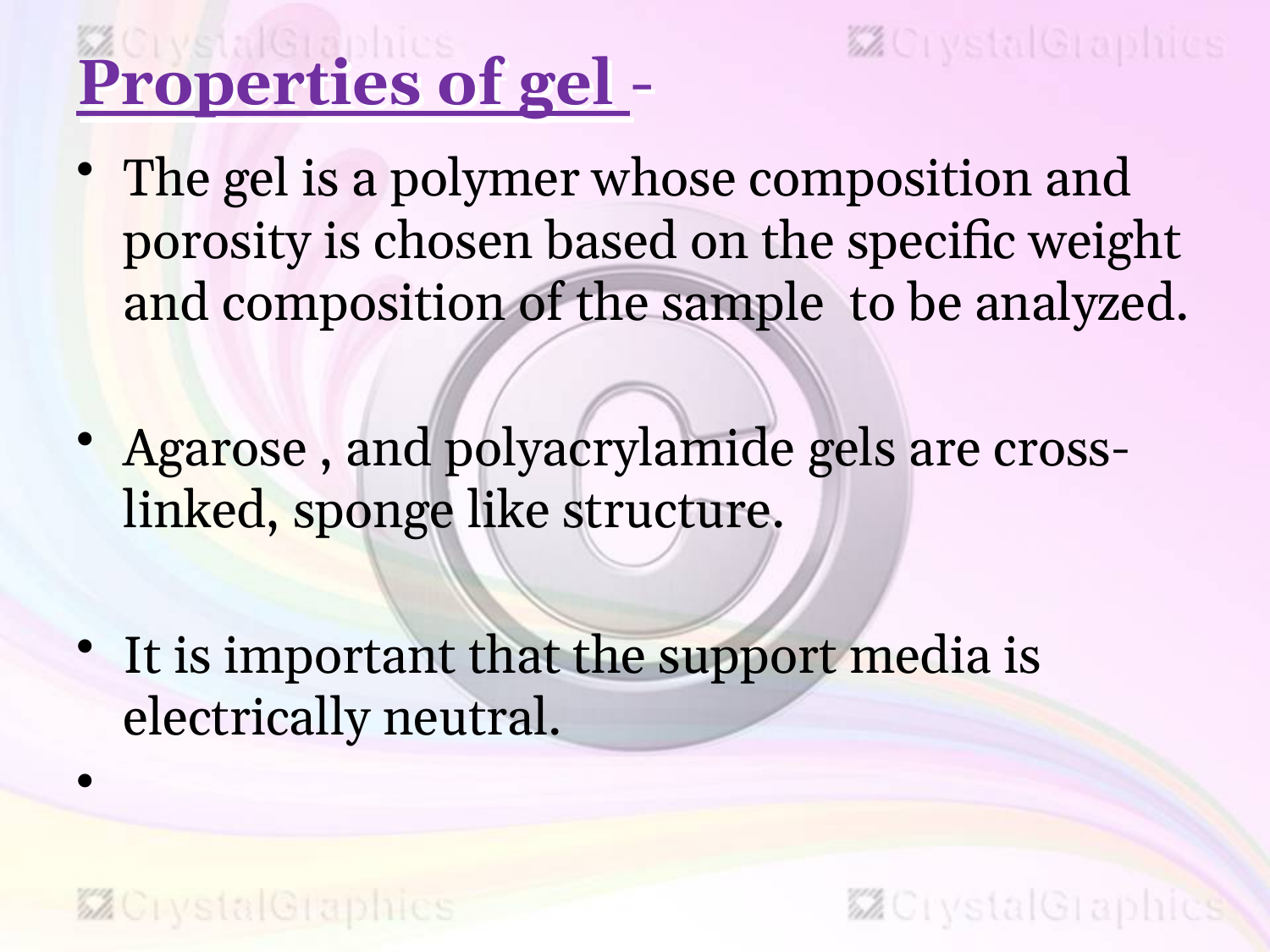

# Properties of gel -
The gel is a polymer whose composition and porosity is chosen based on the specific weight and composition of the sample  to be analyzed.

Agarose , and polyacrylamide gels are cross-linked, sponge like structure.

It is important that the support media is electrically neutral.